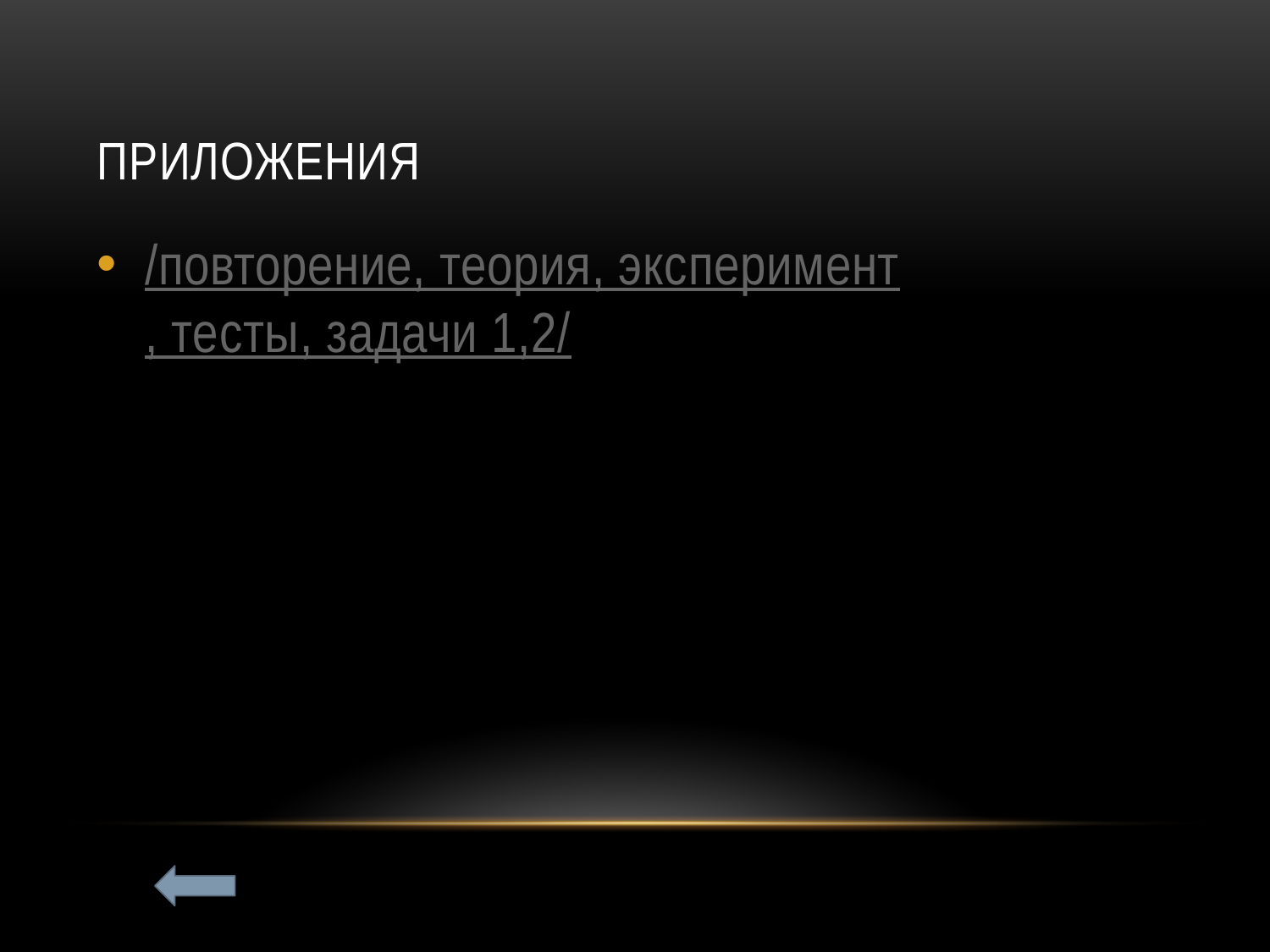

# Приложения
/повторение, теория, эксперимент, тесты, задачи 1,2/